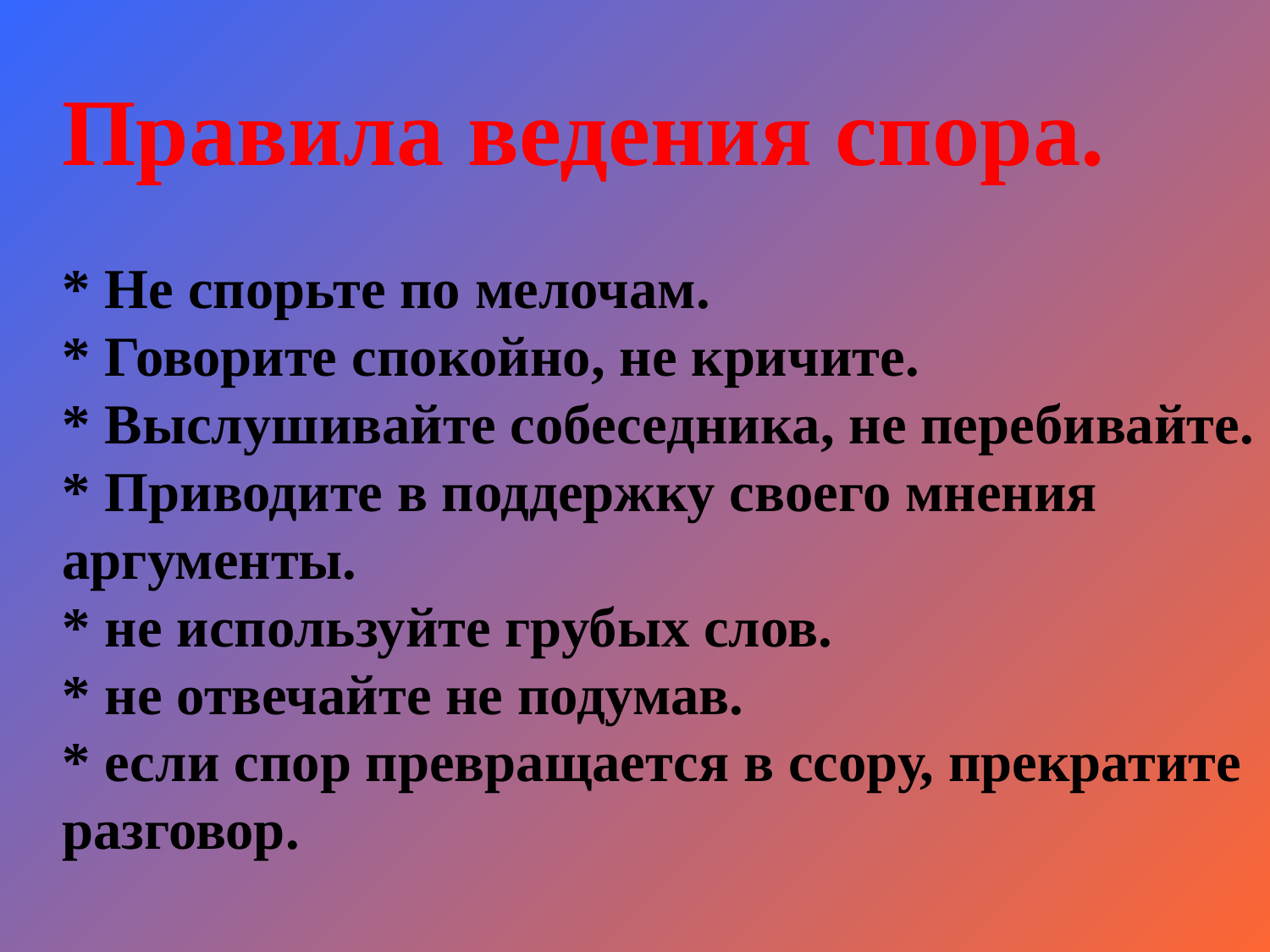

Правила ведения спора.

* Не спорьте по мелочам.
* Говорите спокойно, не кричите.
* Выслушивайте собеседника, не перебивайте.
* Приводите в поддержку своего мнения аргументы.
* не используйте грубых слов.
* не отвечайте не подумав.
* если спор превращается в ссору, прекратите разговор.